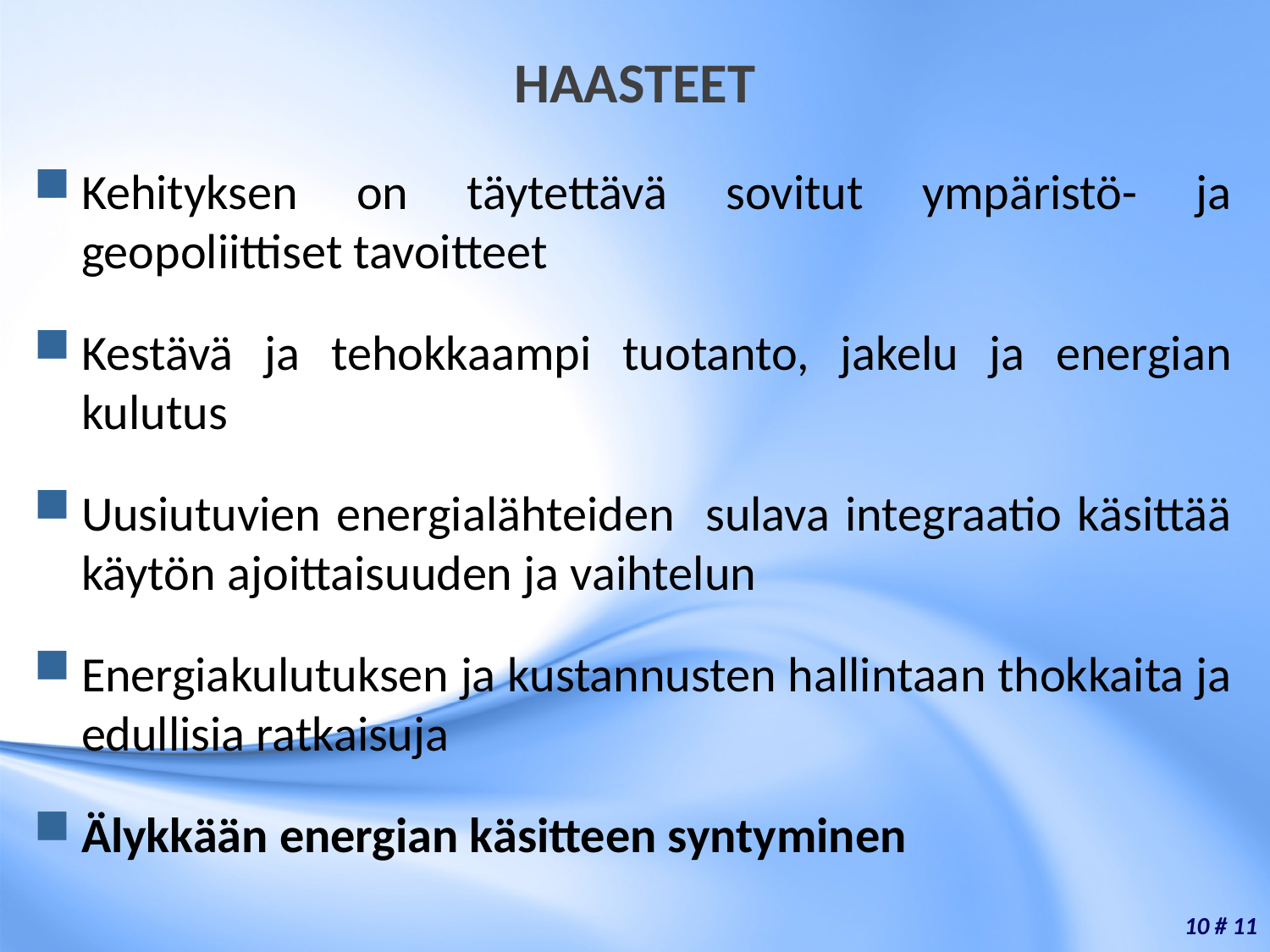

# HAASTEET
Kehityksen on täytettävä sovitut ympäristö- ja geopoliittiset tavoitteet
Kestävä ja tehokkaampi tuotanto, jakelu ja energian kulutus
Uusiutuvien energialähteiden  sulava integraatio käsittää käytön ajoittaisuuden ja vaihtelun
Energiakulutuksen ja kustannusten hallintaan thokkaita ja edullisia ratkaisuja
Älykkään energian käsitteen syntyminen
10 # 11